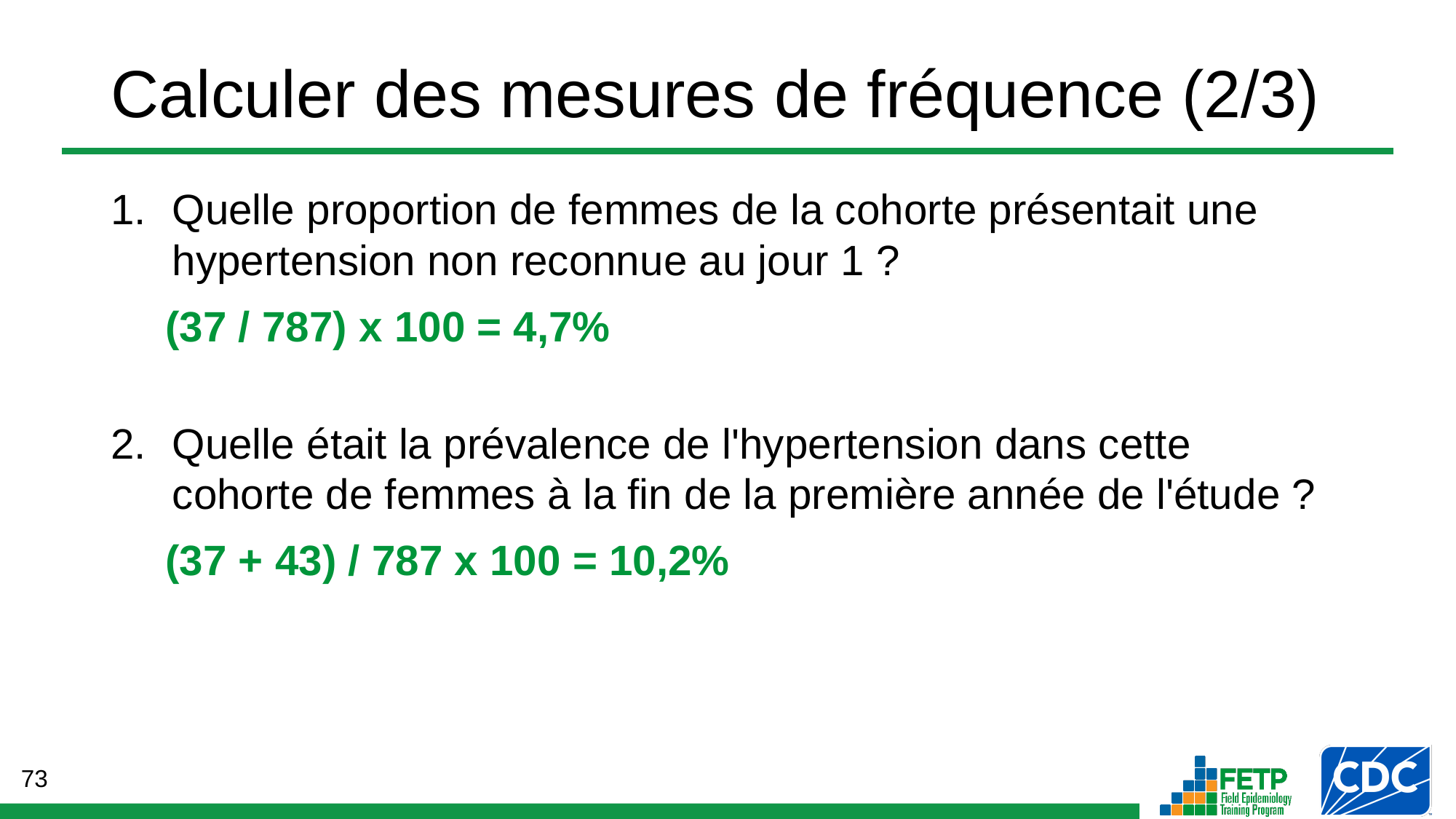

# Calculer des mesures de fréquence (2/3)
Quelle proportion de femmes de la cohorte présentait une hypertension non reconnue au jour 1 ?
(37 / 787) x 100 = 4,7%

Quelle était la prévalence de l'hypertension dans cette cohorte de femmes à la fin de la première année de l'étude ?
(37 + 43) / 787 x 100 = 10,2%